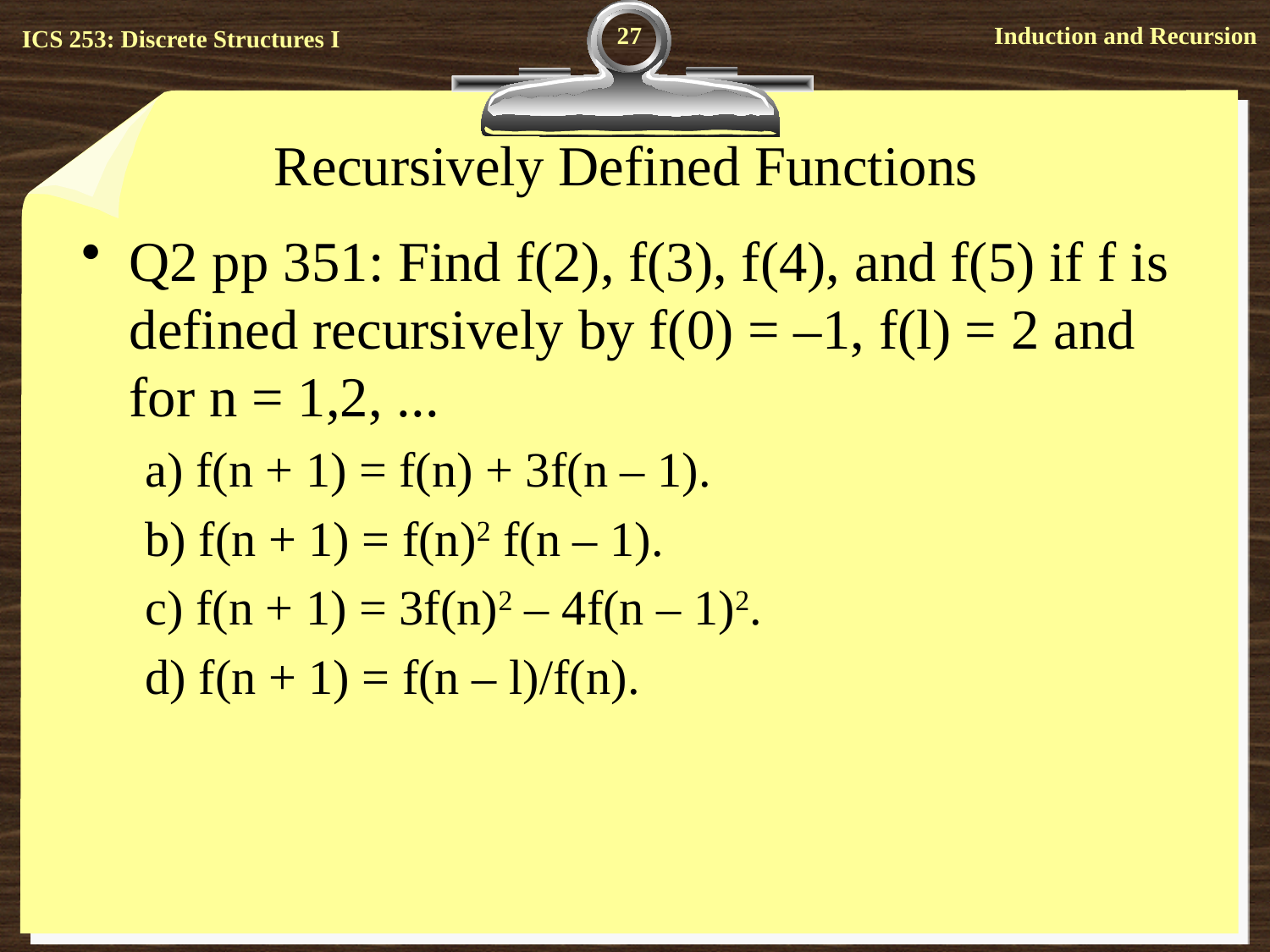

27
# Recursively Defined Functions
Q2 pp 351: Find f(2), f(3), f(4), and f(5) if f is defined recursively by f(0) = –1, f(l) = 2 and for n = 1,2, ...
a) f(n + 1) = f(n) + 3f(n – 1).
b) f(n + 1) = f(n)2 f(n – 1).
c) f(n + 1) = 3f(n)2 – 4f(n – 1)2.
d) f(n + 1) = f(n – l)/f(n).